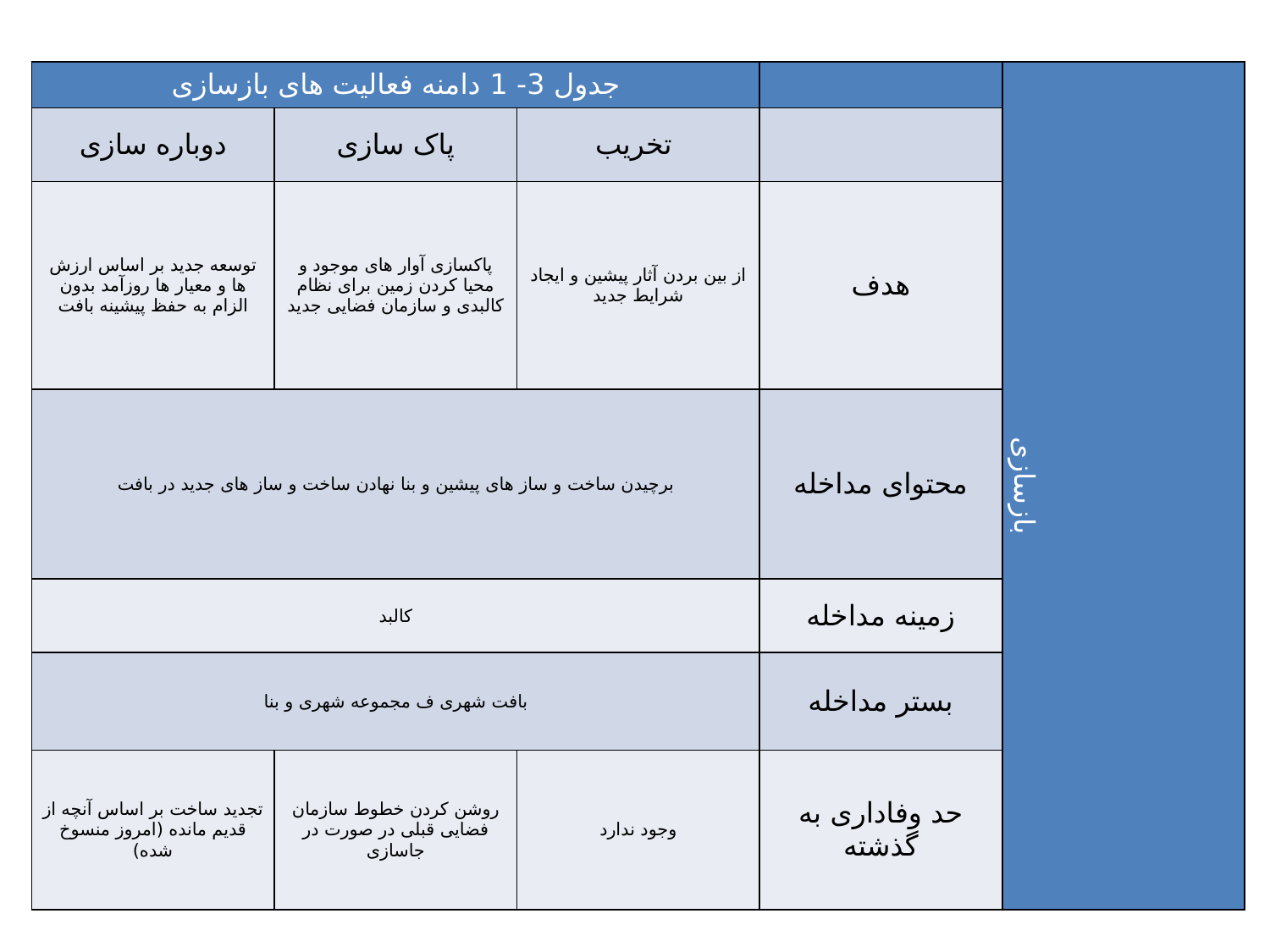

| جدول 3- 1 دامنه فعالیت های بازسازی |  |  |  | بازسازی |
| --- | --- | --- | --- | --- |
| دوباره سازی | پاک سازی | تخریب |  |  |
| توسعه جدید بر اساس ارزش ها و معیار ها روزآمد بدون الزام به حفظ پیشینه بافت | پاکسازی آوار های موجود و محیا کردن زمین برای نظام کالبدی و سازمان فضایی جدید | از بین بردن آثار پیشین و ایجاد شرایط جدید | هدف |  |
| برچیدن ساخت و ساز های پیشین و بنا نهادن ساخت و ساز های جدید در بافت |  |  | محتوای مداخله |  |
| کالبد |  |  | زمینه مداخله |  |
| بافت شهری ف مجموعه شهری و بنا |  |  | بستر مداخله |  |
| تجدید ساخت بر اساس آنچه از قدیم مانده (امروز منسوخ شده) | روشن کردن خطوط سازمان فضایی قبلی در صورت در جاسازی | وجود ندارد | حد وفاداری به گذشته |  |